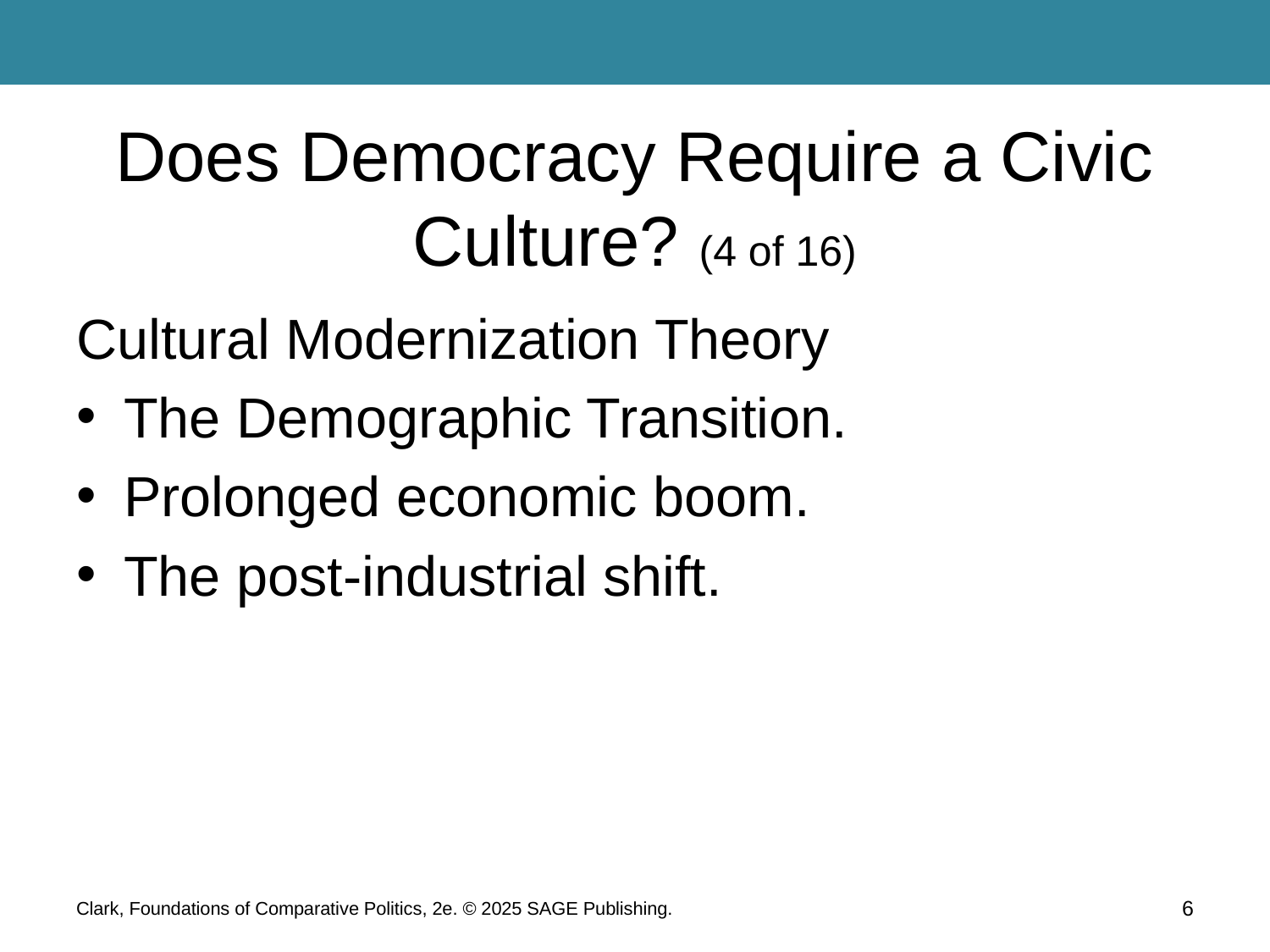

# Does Democracy Require a Civic Culture? (4 of 16)
Cultural Modernization Theory
The Demographic Transition.
Prolonged economic boom.
The post-industrial shift.

Clark, Foundations of Comparative Politics, 2e. © 2025 SAGE Publishing.
6